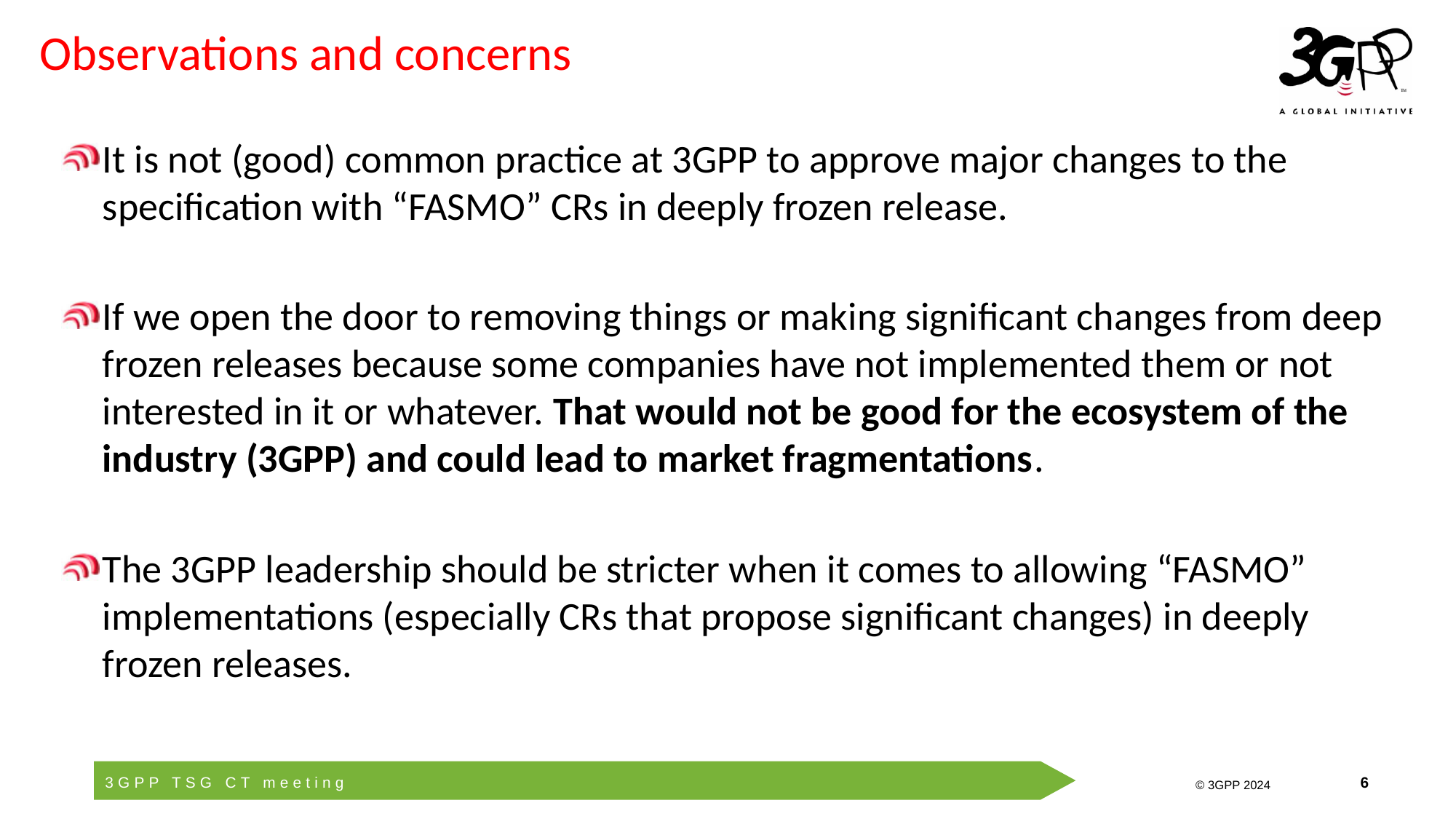

# Observations and concerns
It is not (good) common practice at 3GPP to approve major changes to the specification with “FASMO” CRs in deeply frozen release.

If we open the door to removing things or making significant changes from deep frozen releases because some companies have not implemented them or not interested in it or whatever. That would not be good for the ecosystem of the industry (3GPP) and could lead to market fragmentations.

The 3GPP leadership should be stricter when it comes to allowing “FASMO” implementations (especially CRs that propose significant changes) in deeply frozen releases.